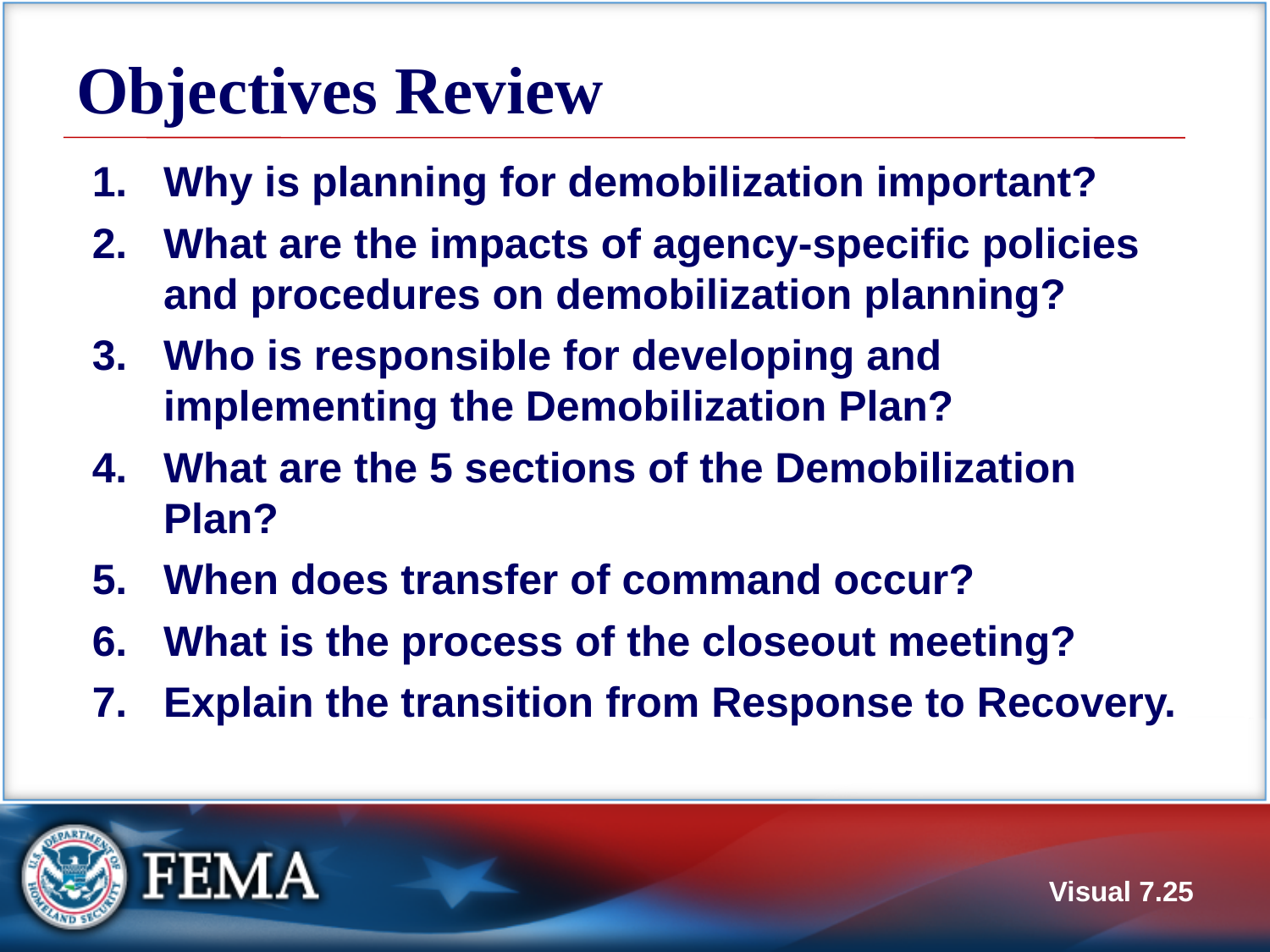

# Objectives Review
Why is planning for demobilization important?
What are the impacts of agency-specific policies and procedures on demobilization planning?
Who is responsible for developing and implementing the Demobilization Plan?
What are the 5 sections of the Demobilization Plan?
When does transfer of command occur?
What is the process of the closeout meeting?
Explain the transition from Response to Recovery.
Visual 7.25